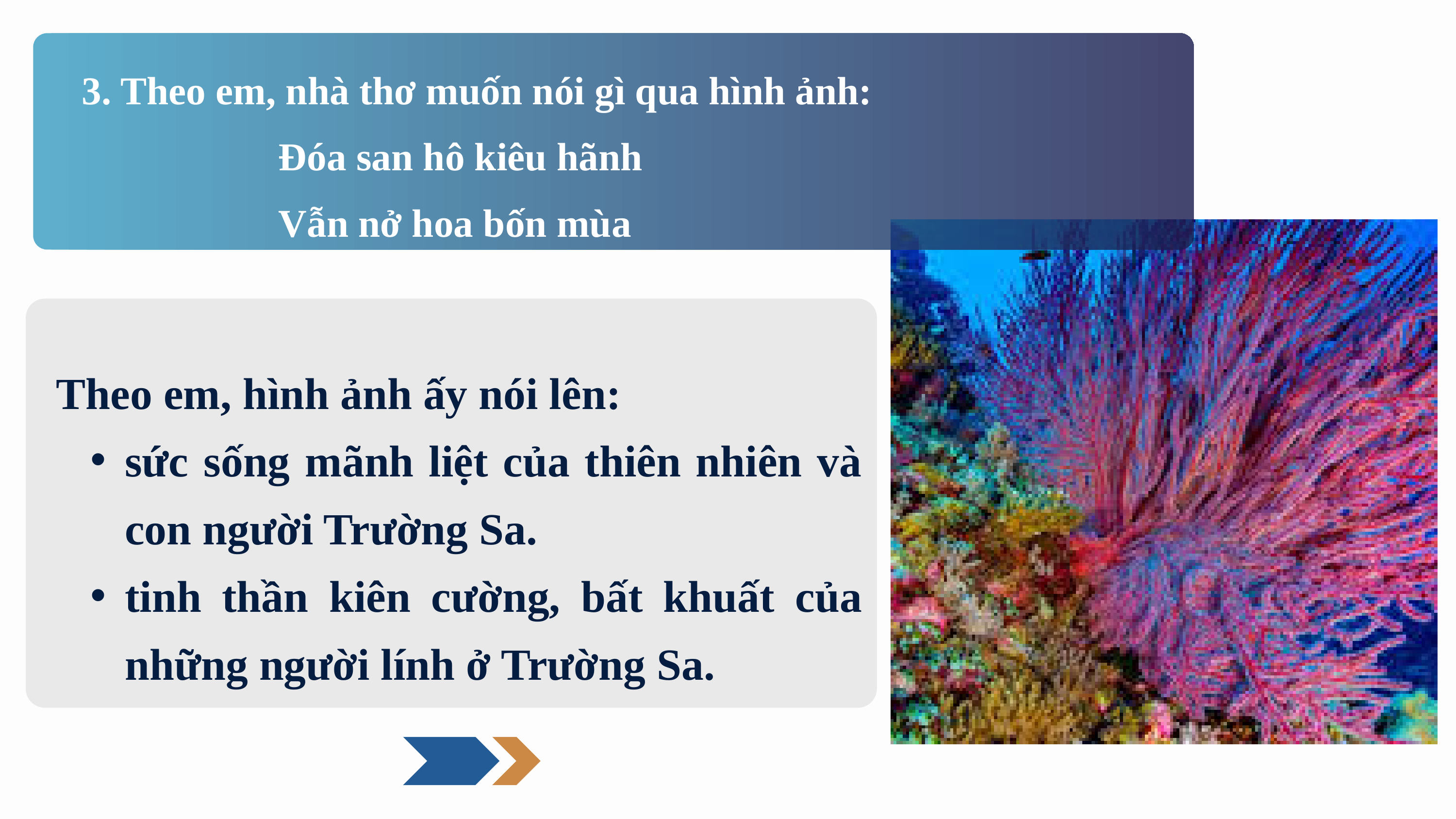

3. Theo em, nhà thơ muốn nói gì qua hình ảnh:
                    Đóa san hô kiêu hãnh
                    Vẫn nở hoa bốn mùa

Theo em, hình ảnh ấy nói lên:
sức sống mãnh liệt của thiên nhiên và con người Trường Sa.
tinh thần kiên cường, bất khuất của những người lính ở Trường Sa.